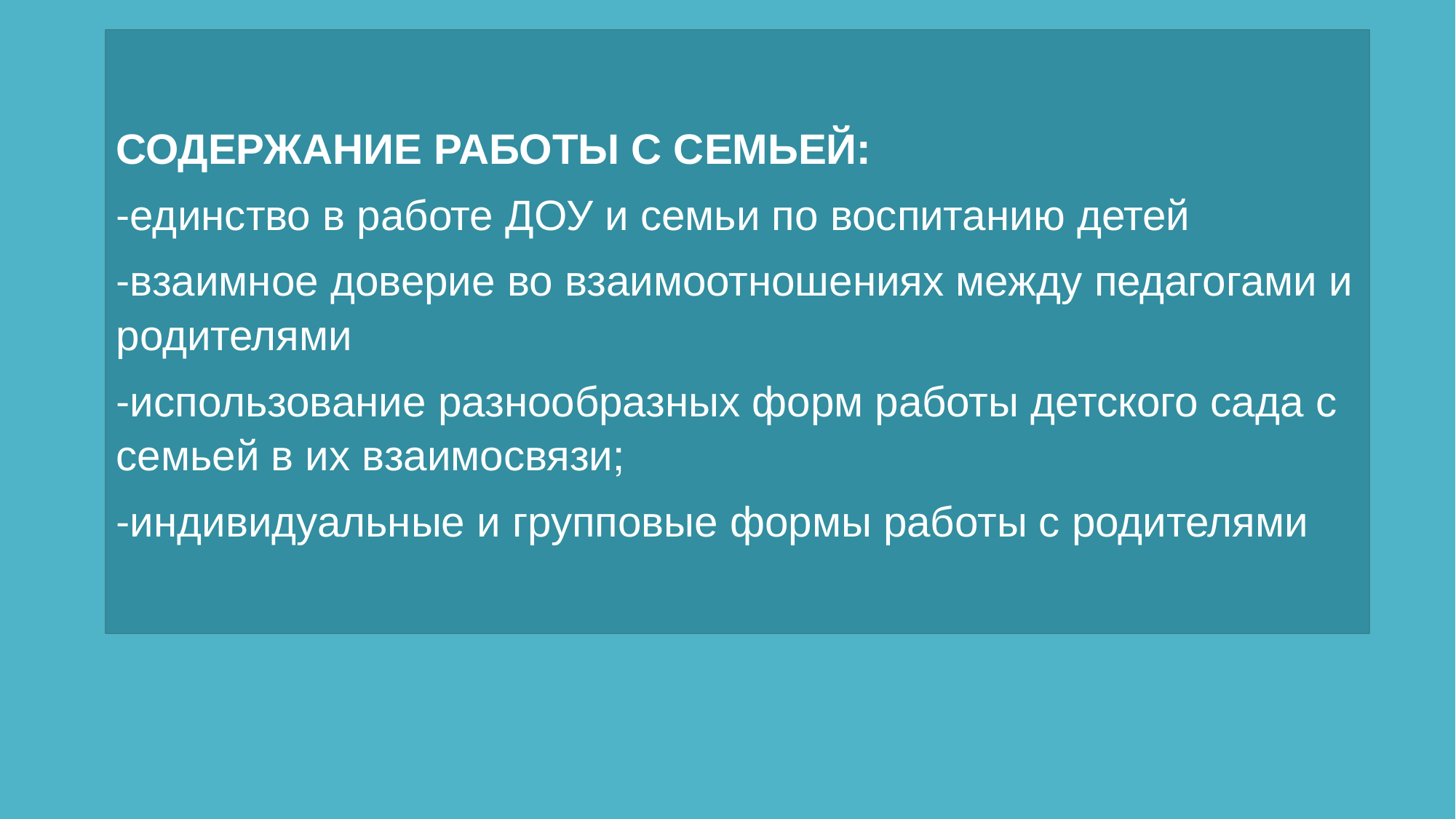

СОДЕРЖАНИЕ РАБОТЫ С СЕМЬЕЙ:
-единство в работе ДОУ и семьи по воспитанию детей
-взаимное доверие во взаимоотношениях между педагогами и родителями
-использование разнообразных форм работы детского сада с семьей в их взаимосвязи;
-индивидуальные и групповые формы работы с родителями